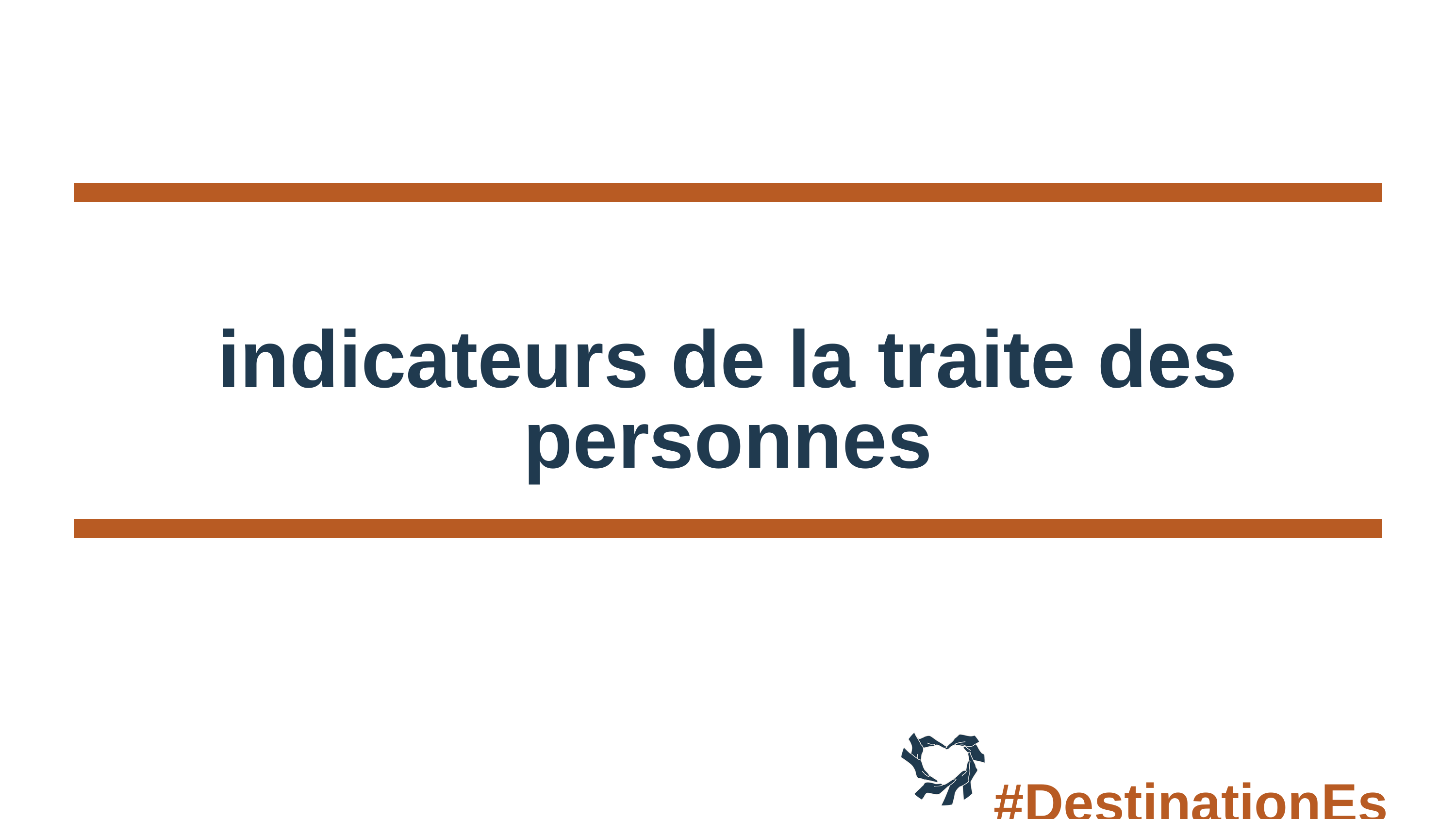

indicateurs de la traite des personnes

#DestinationEspoir